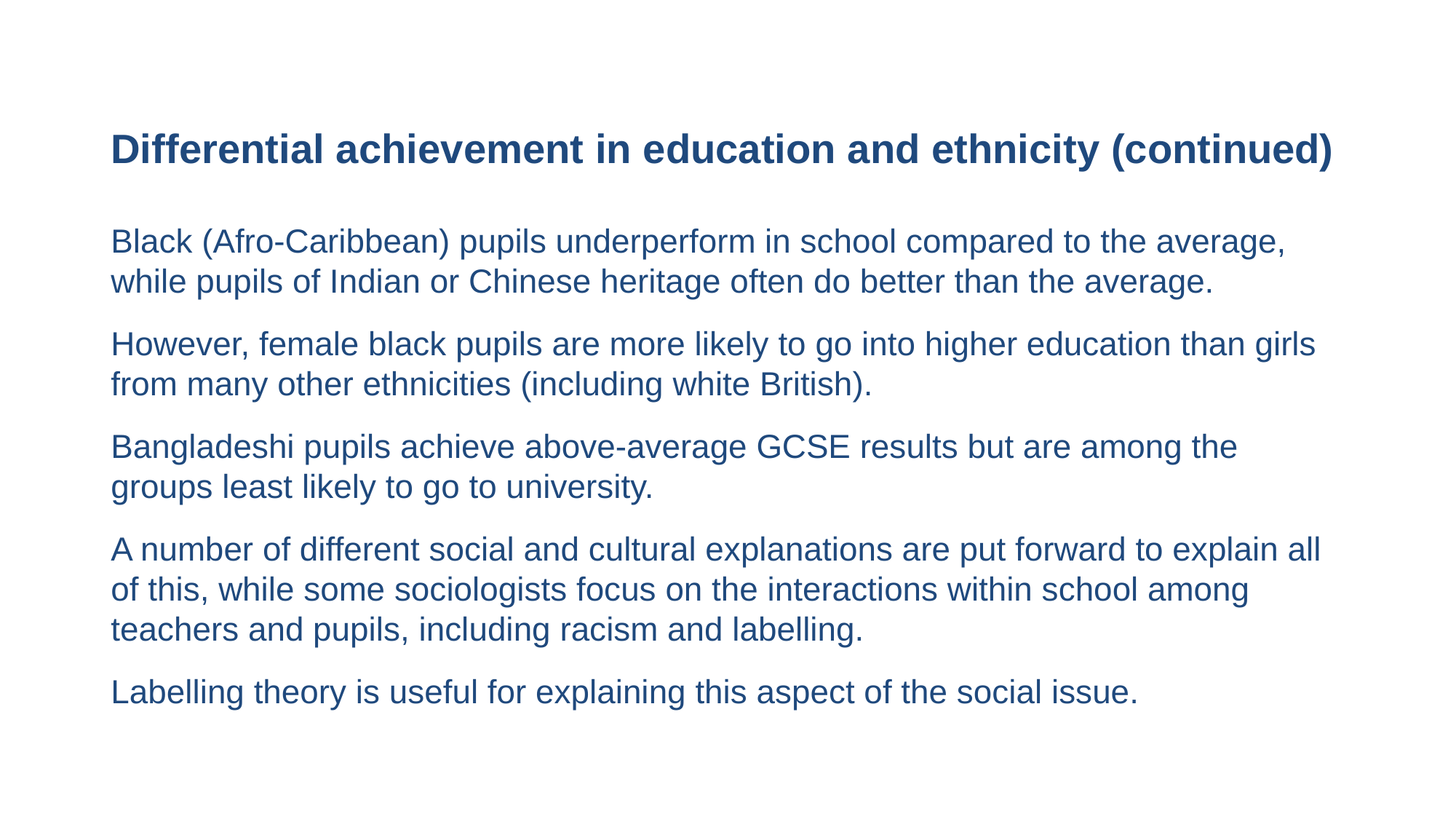

# Differential achievement in education and ethnicity (continued)
Black (Afro-Caribbean) pupils underperform in school compared to the average, while pupils of Indian or Chinese heritage often do better than the average.
However, female black pupils are more likely to go into higher education than girls from many other ethnicities (including white British).
Bangladeshi pupils achieve above-average GCSE results but are among the groups least likely to go to university.
A number of different social and cultural explanations are put forward to explain all of this, while some sociologists focus on the interactions within school among teachers and pupils, including racism and labelling.
Labelling theory is useful for explaining this aspect of the social issue.